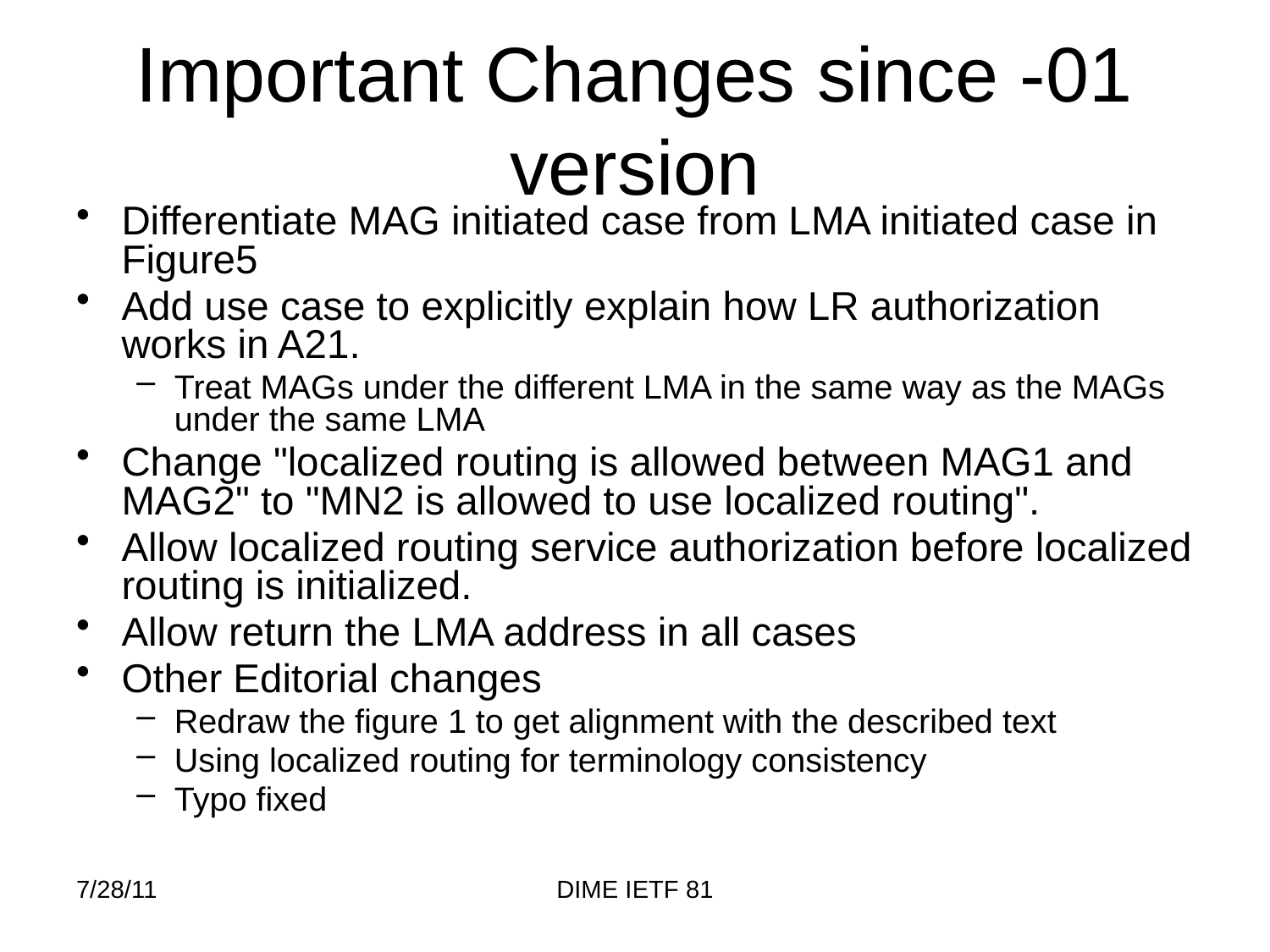

# Important Changes since -01 version
Differentiate MAG initiated case from LMA initiated case in Figure5
Add use case to explicitly explain how LR authorization works in A21.
Treat MAGs under the different LMA in the same way as the MAGs under the same LMA
Change "localized routing is allowed between MAG1 and MAG2" to "MN2 is allowed to use localized routing".
Allow localized routing service authorization before localized routing is initialized.
Allow return the LMA address in all cases
Other Editorial changes
Redraw the figure 1 to get alignment with the described text
Using localized routing for terminology consistency
Typo fixed

7/28/11
DIME IETF 81